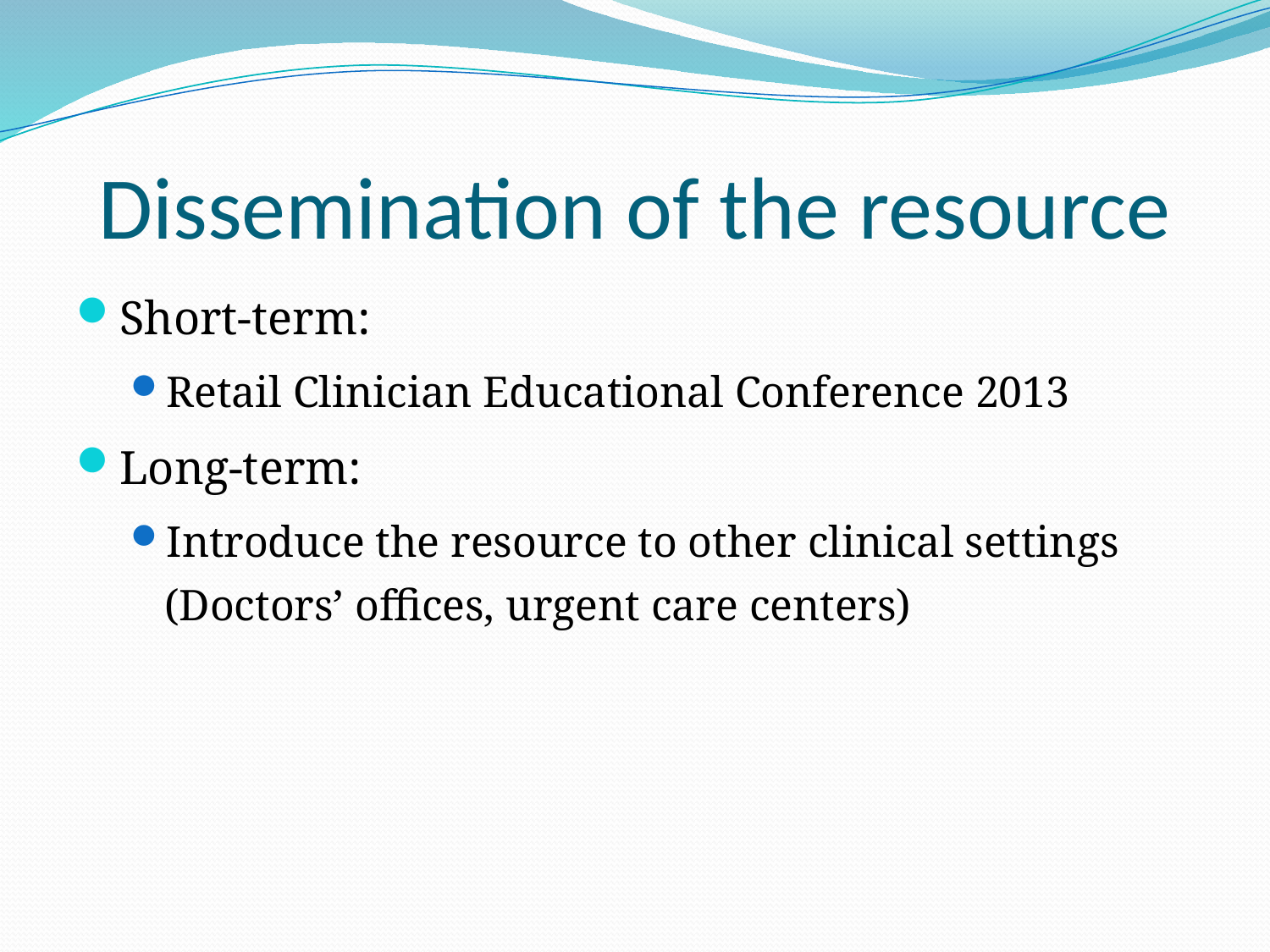

# Dissemination of the resource
Short-term:
Retail Clinician Educational Conference 2013
Long-term:
Introduce the resource to other clinical settings (Doctors’ offices, urgent care centers)